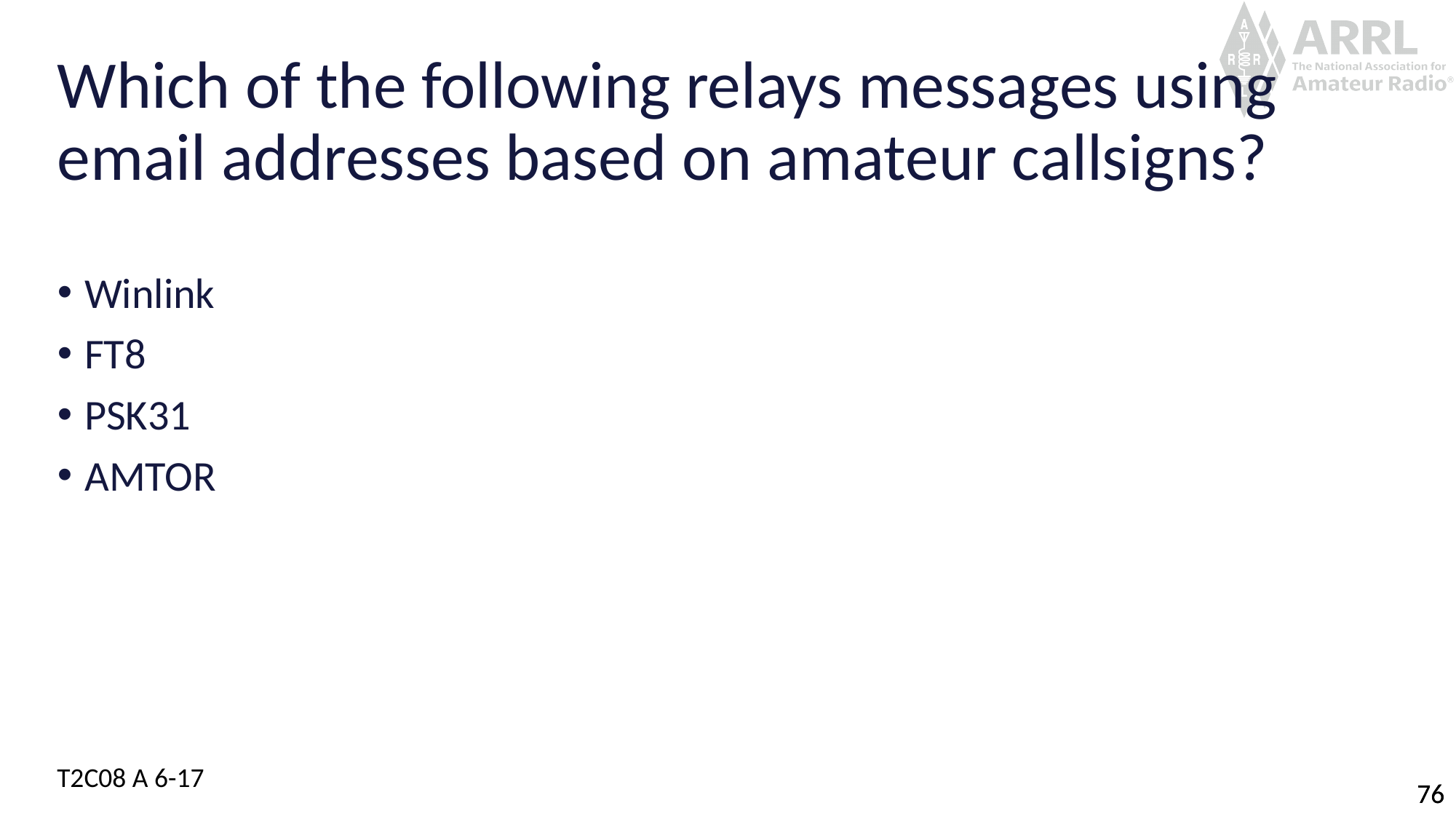

# Which of the following relays messages using email addresses based on amateur callsigns?
Winlink
FT8
PSK31
AMTOR
T2C08 A 6-17